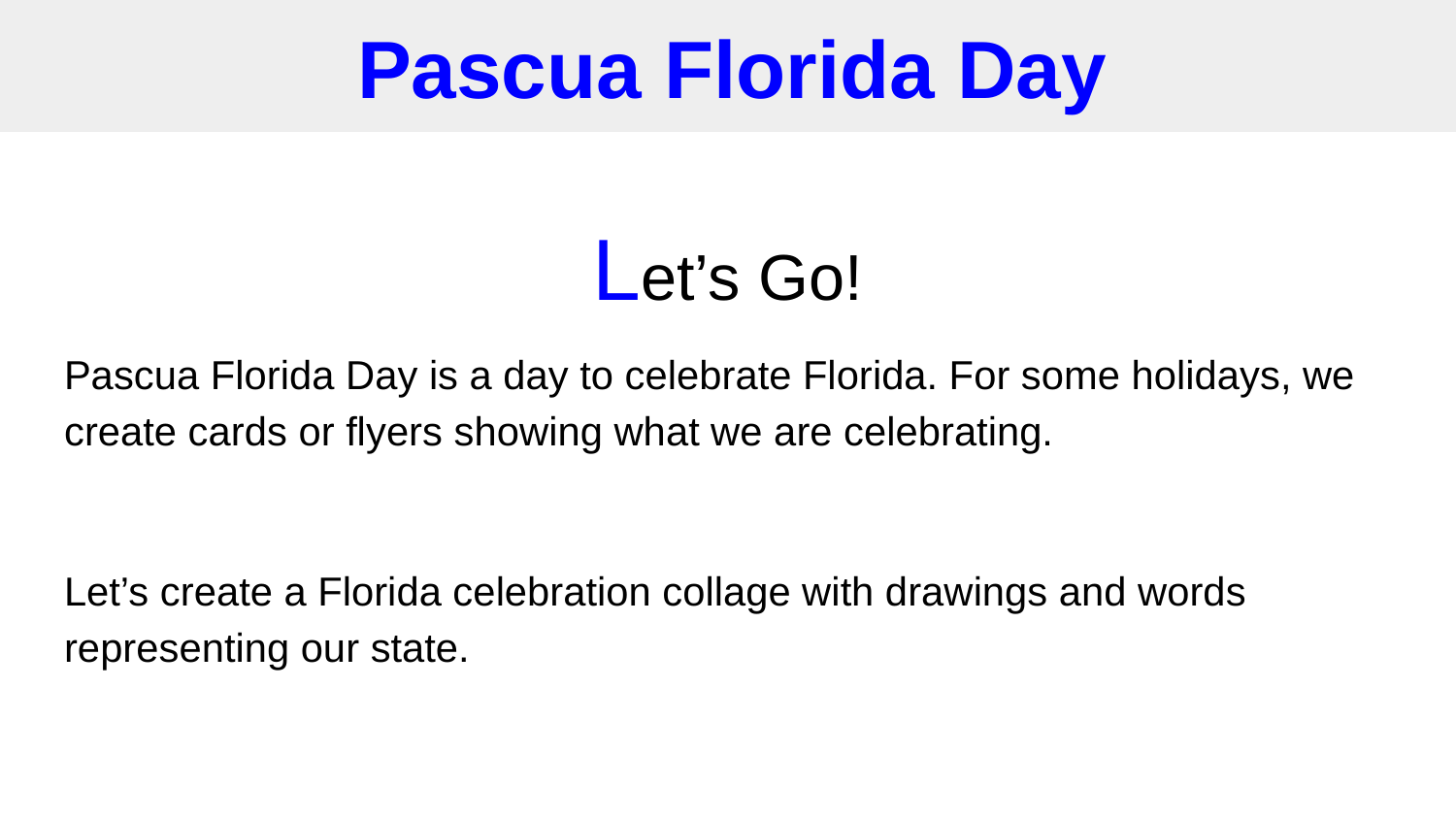

# Pascua Florida Day
Let’s Go!
Pascua Florida Day is a day to celebrate Florida. For some holidays, we create cards or flyers showing what we are celebrating.

Let’s create a Florida celebration collage with drawings and words representing our state.